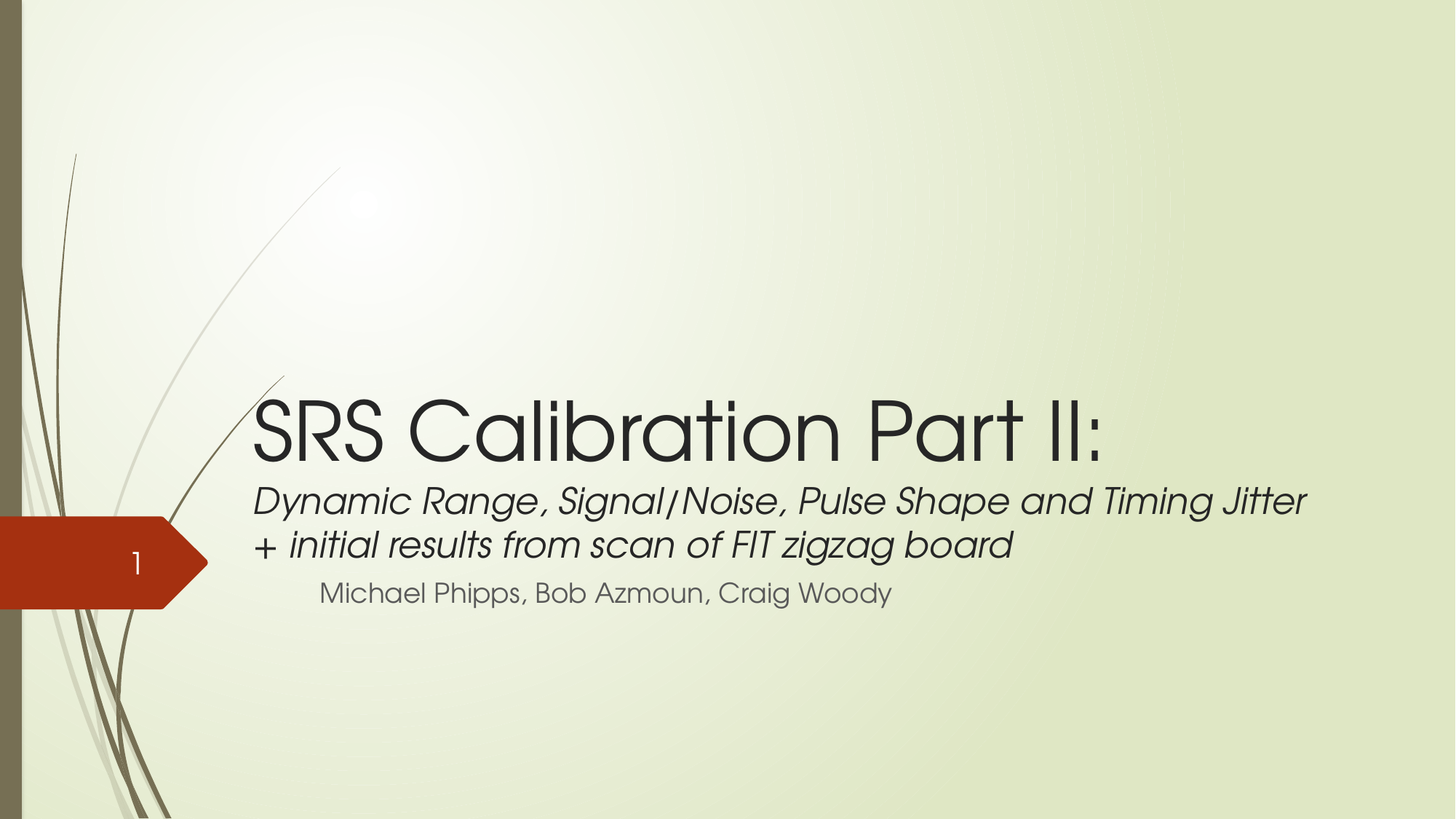

# SRS Calibration Part II: Dynamic Range, Signal/Noise, Pulse Shape and Timing Jitter + initial results from scan of FIT zigzag board
1
Michael Phipps, Bob Azmoun, Craig Woody